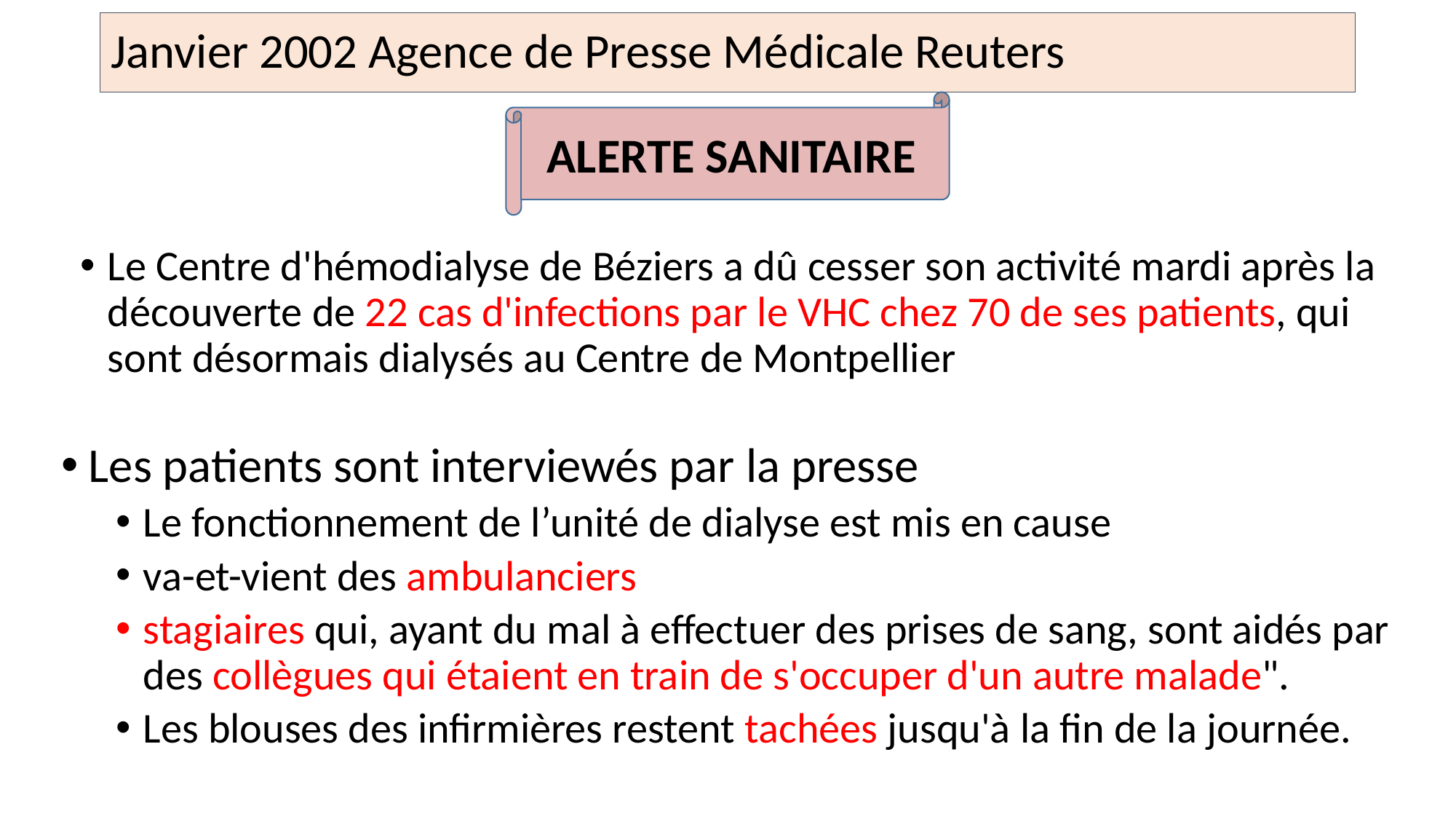

# Janvier 2002 Agence de Presse Médicale Reuters
ALERTE SANITAIRE
Le Centre d'hémodialyse de Béziers a dû cesser son activité mardi après la découverte de 22 cas d'infections par le VHC chez 70 de ses patients, qui sont désormais dialysés au Centre de Montpellier
Les patients sont interviewés par la presse
Le fonctionnement de l’unité de dialyse est mis en cause
va-et-vient des ambulanciers
stagiaires qui, ayant du mal à effectuer des prises de sang, sont aidés par des collègues qui étaient en train de s'occuper d'un autre malade".
Les blouses des infirmières restent tachées jusqu'à la fin de la journée.